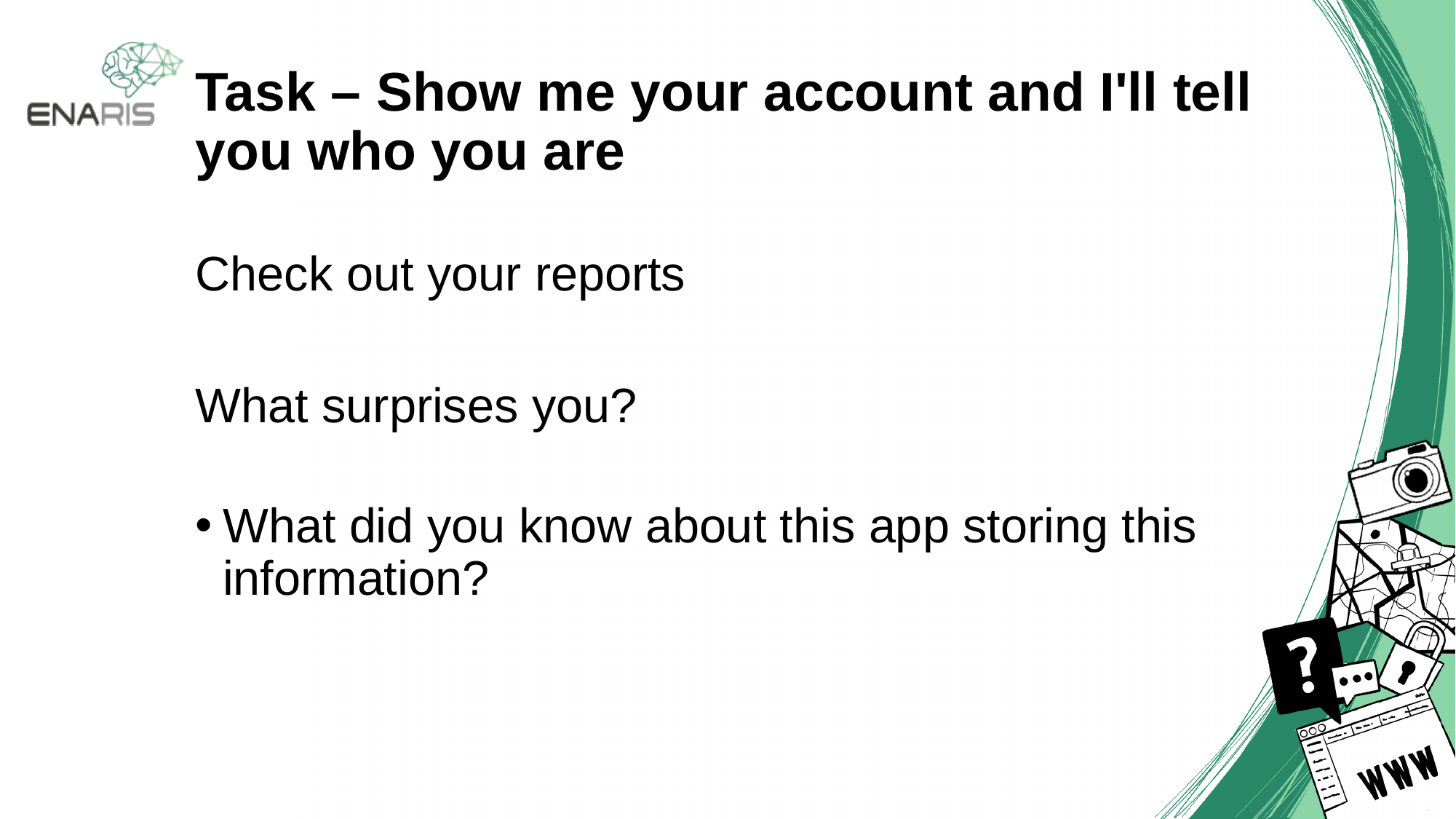

# Task – Show me your account and I'll tell you who you are
Check out your reports
What surprises you?
What did you know about this app storing this information?